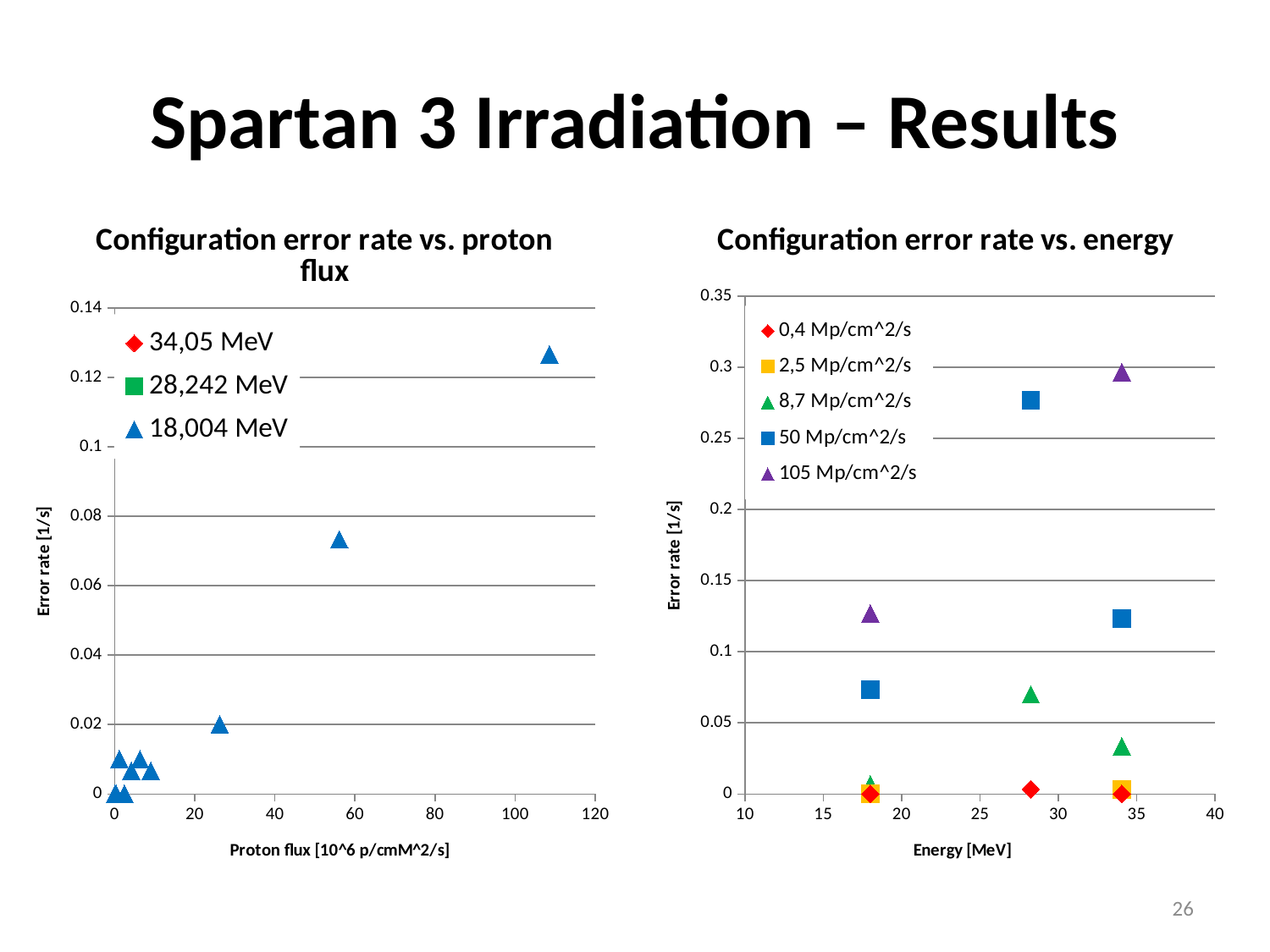

# Spartan 3 Irradiation – Results

### Chart: Configuration error rate vs. proton flux

| Category | 34,05 MeV | 28,242 MeV | 18,004 MeV |
|---|---|---|---|

### Chart: Configuration error rate vs. energy

| Category | 0,4 Mp/cm^2/s | 2,5 Mp/cm^2/s | 8,7 Mp/cm^2/s | 50 Mp/cm^2/s | 105 Mp/cm^2/s |
|---|---|---|---|---|---|
26